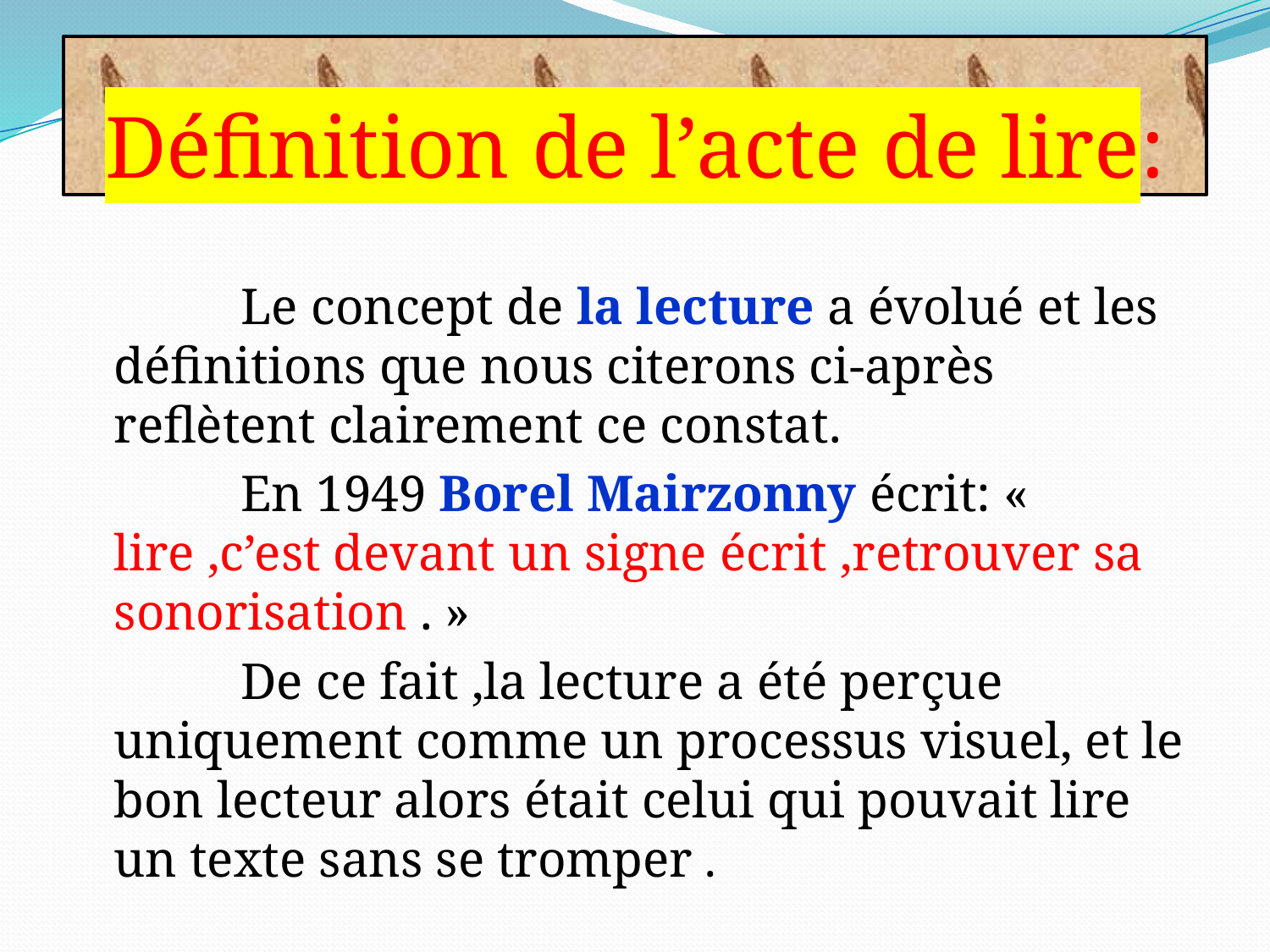

# Définition de l’acte de lire:
		Le concept de la lecture a évolué et les définitions que nous citerons ci-après reflètent clairement ce constat.
		En 1949 Borel Mairzonny écrit: « lire ,c’est devant un signe écrit ,retrouver sa sonorisation . »
		De ce fait ,la lecture a été perçue uniquement comme un processus visuel, et le bon lecteur alors était celui qui pouvait lire un texte sans se tromper .